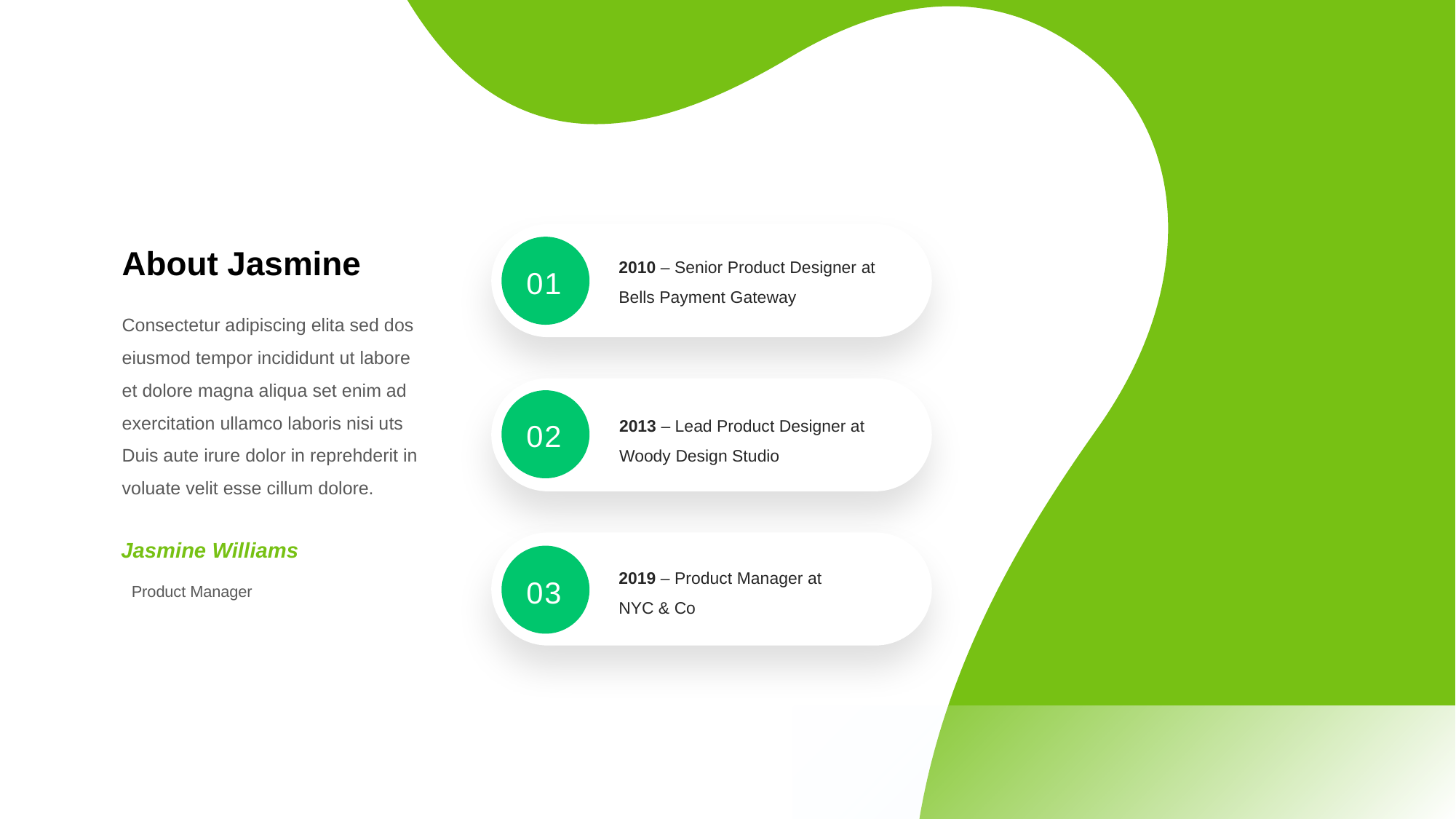

About Jasmine
2010 – Senior Product Designer at Bells Payment Gateway
01
Consectetur adipiscing elita sed dos eiusmod tempor incididunt ut labore et dolore magna aliqua set enim ad exercitation ullamco laboris nisi uts Duis aute irure dolor in reprehderit in voluate velit esse cillum dolore.

2013 – Lead Product Designer at Woody Design Studio
02
Jasmine Williams

2019 – Product Manager at NYC & Co
03
Product Manager